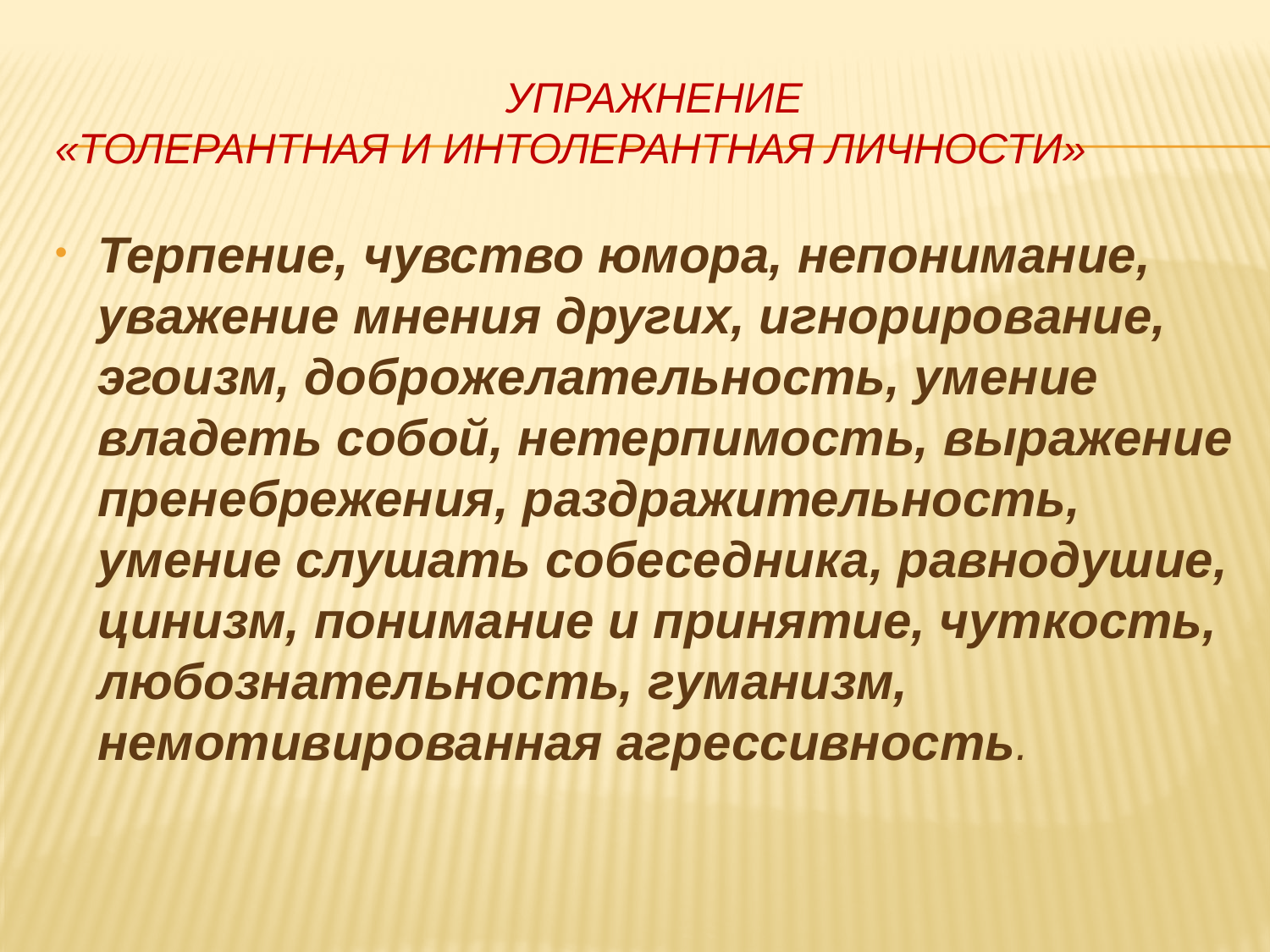

# Упражнение «Толерантная и интолерантная личности»
Терпение, чувство юмора, непонимание, уважение мнения других, игнорирование, эгоизм, доброжелательность, умение владеть собой, нетерпимость, выражение пренебрежения, раздражительность, умение слушать собеседника, равнодушие, цинизм, понимание и принятие, чуткость, любознательность, гуманизм, немотивированная агрессивность.